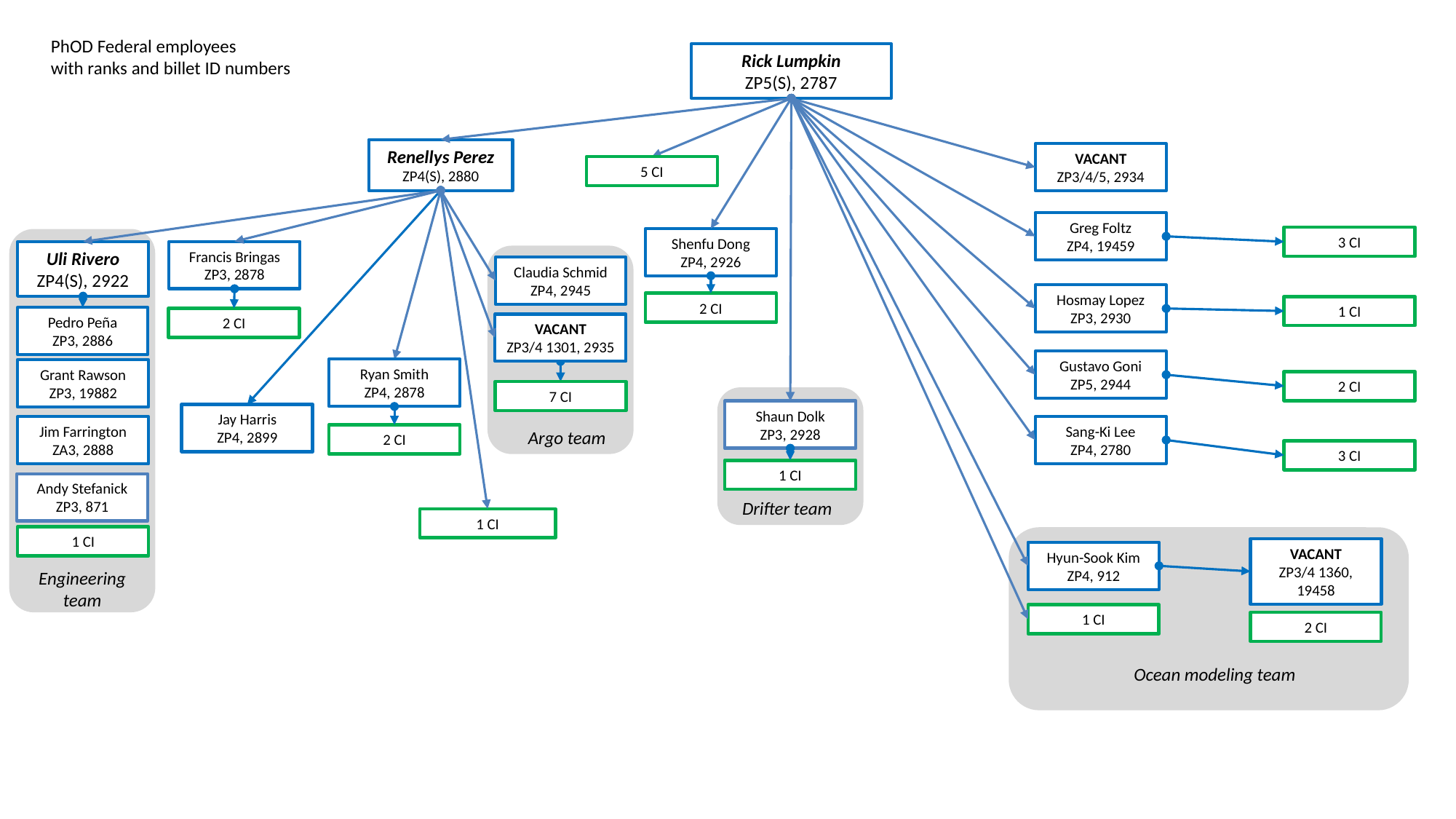

PhOD Federal employees
with ranks and billet ID numbers
Rick Lumpkin
ZP5(S), 2787
Renellys Perez
ZP4(S), 2880
VACANT
ZP3/4/5, 2934
5 CI
Greg Foltz
ZP4, 19459
3 CI
Shenfu Dong
ZP4, 2926

Francis Bringas
ZP3, 2878
Uli Rivero
ZP4(S), 2922

Claudia Schmid
ZP4, 2945
Hosmay Lopez
ZP3, 2930
2 CI
1 CI
Pedro Peña
ZP3, 2886
2 CI
VACANT
ZP3/4 1301, 2935
Gustavo Goni
ZP5, 2944
Ryan Smith
ZP4, 2878
Grant Rawson
ZP3, 19882
2 CI
7 CI

Shaun Dolk
ZP3, 2928
Jay Harris
ZP4, 2899
Sang-Ki Lee
ZP4, 2780
Jim Farrington
ZA3, 2888
Argo team
2 CI
3 CI
1 CI
Andy Stefanick
ZP3, 871
Drifter team
1 CI
1 CI

VACANT
ZP3/4 1360, 19458
Hyun-Sook Kim
ZP4, 912
Engineering team
1 CI
2 CI
Ocean modeling team